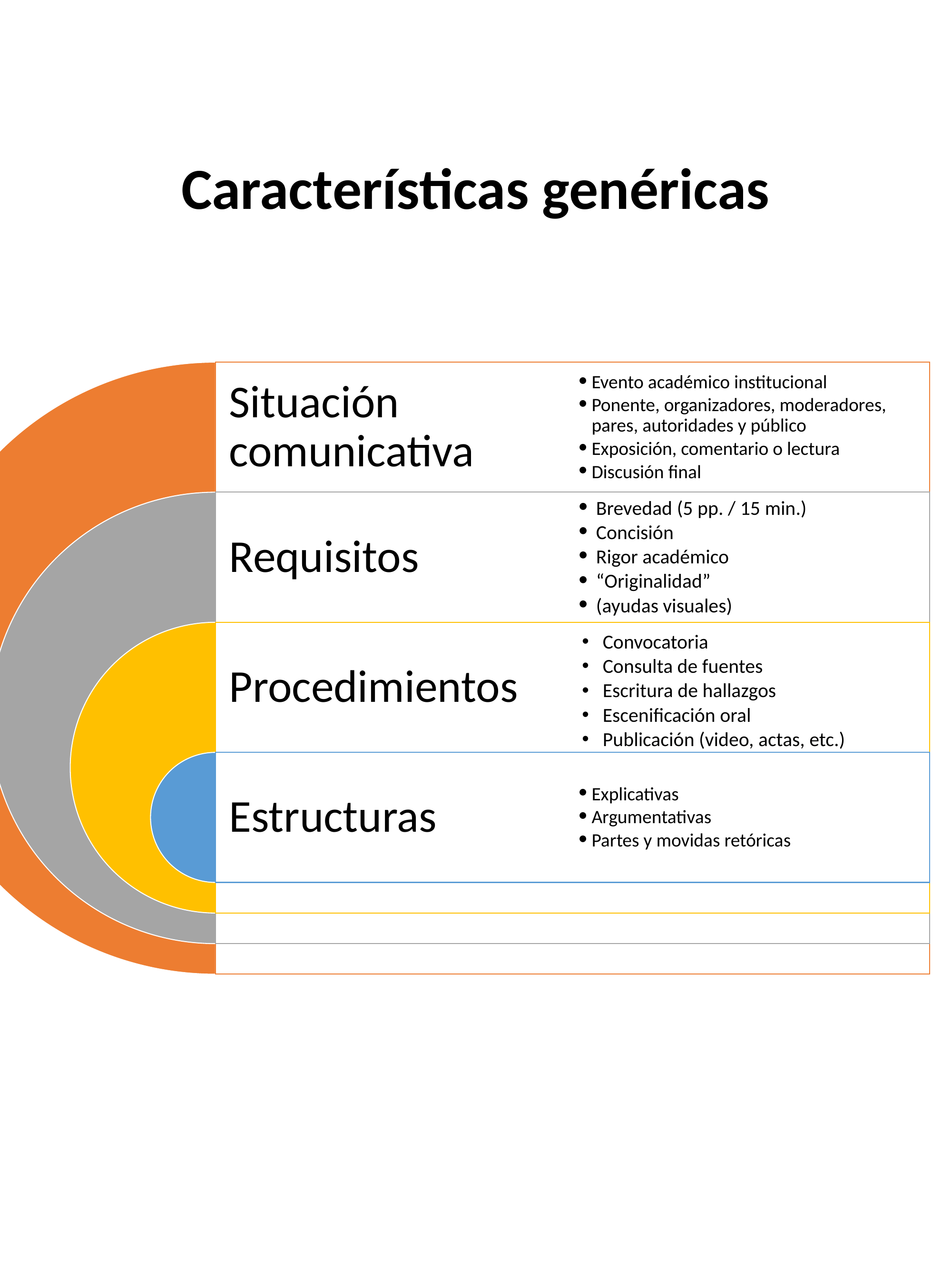

# Características genéricas

Situación comunicativa

Evento académico institucional
Ponente, organizadores, moderadores, pares, autoridades y público
Exposición, comentario o lectura
Discusión final

Requisitos

Brevedad (5 pp. / 15 min.)
Concisión
Rigor académico
“Originalidad”
(ayudas visuales)

Procedimientos

Estructuras

Explicativas
Argumentativas
Partes y movidas retóricas
Convocatoria
Consulta de fuentes
Escritura de hallazgos
Escenificación oral
Publicación (video, actas, etc.)